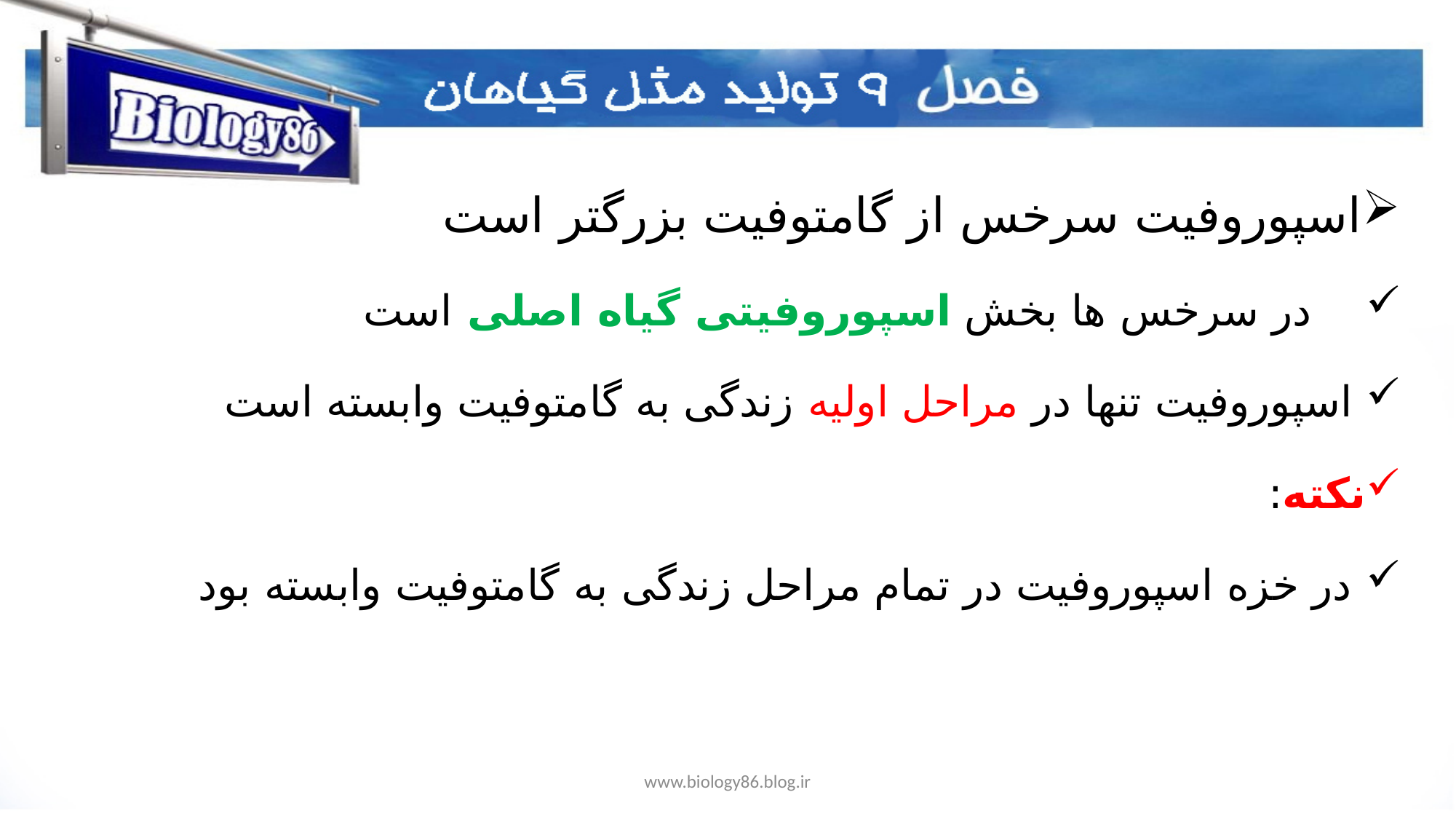

اسپوروفیت سرخس از گامتوفیت بزرگتر است
    در سرخس ها بخش اسپوروفیتی گیاه اصلی است
 اسپوروفیت تنها در مراحل اولیه زندگی به گامتوفیت وابسته است
نکته:
 در خزه اسپوروفیت در تمام مراحل زندگی به گامتوفیت وابسته بود

www.biology86.blog.ir